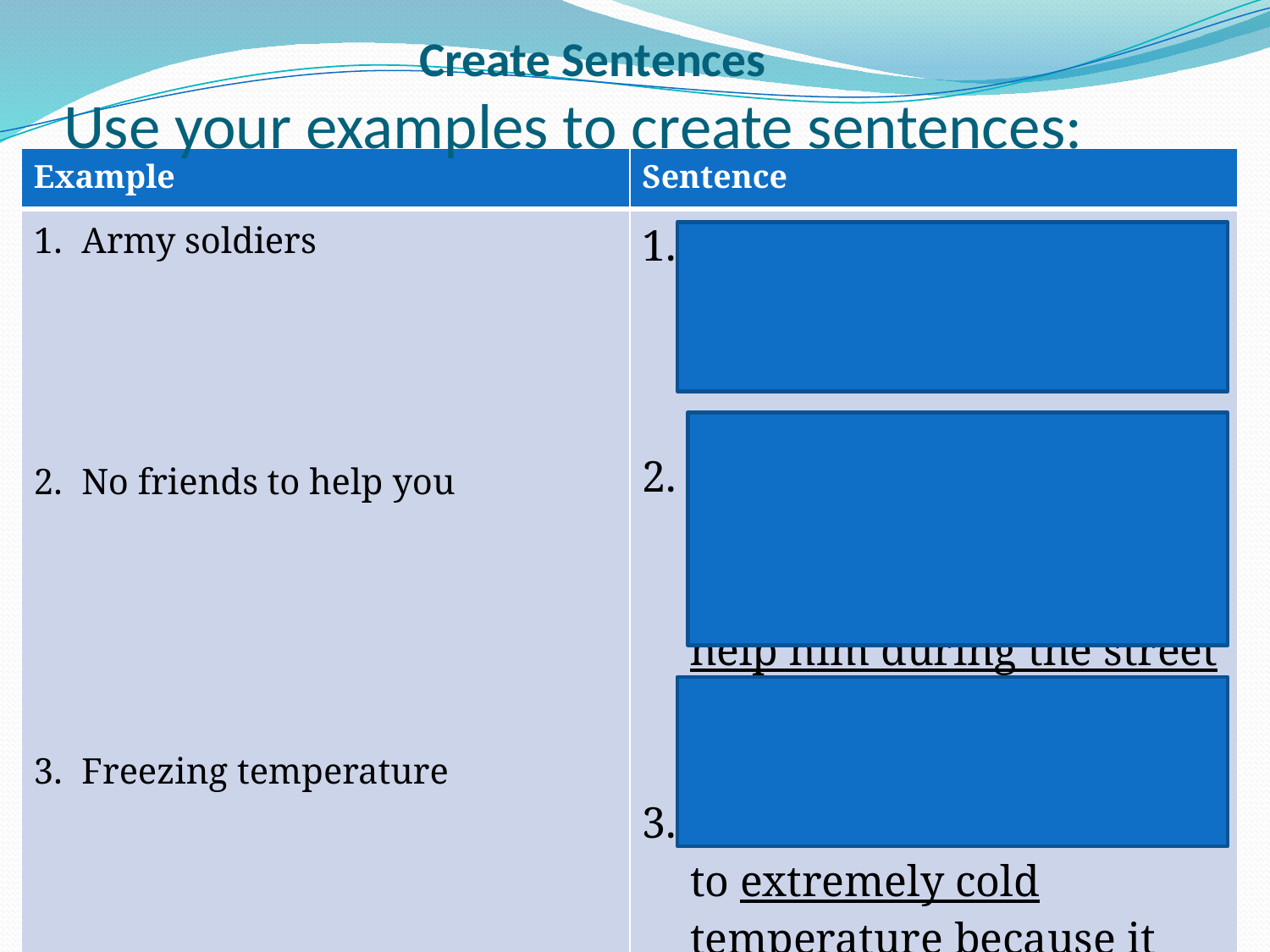

Create Sentences
# Use your examples to create sentences:
| Example | Sentence |
| --- | --- |
| Army soldiers No friends to help you Freezing temperature | Soldiers are vulnerable to being harmed when they are fighting in war. The gang member felt vulnerable when his friends did not show up to help him during the street fight. Humans are vulnerable to extremely cold temperature because it could kill them. |